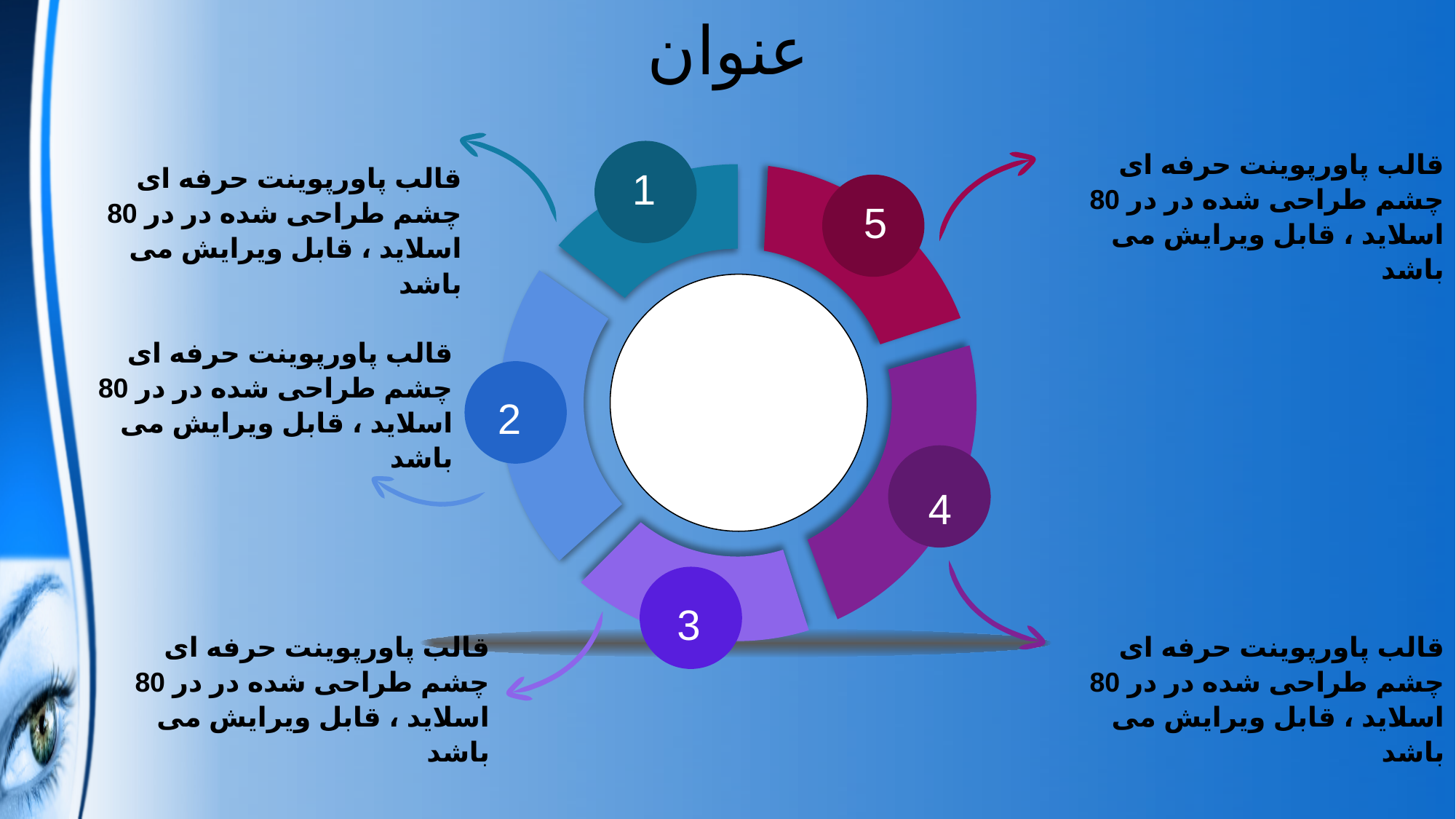

عنوان

1

قالب پاورپوينت حرفه ای چشم طراحی شده در در 80 اسلاید ، قابل ویرایش می باشد

قالب پاورپوينت حرفه ای چشم طراحی شده در در 80 اسلاید ، قابل ویرایش می باشد
5

قالب پاورپوينت حرفه ای چشم طراحی شده در در 80 اسلاید ، قابل ویرایش می باشد

2

4

3

قالب پاورپوينت حرفه ای چشم طراحی شده در در 80 اسلاید ، قابل ویرایش می باشد
قالب پاورپوينت حرفه ای چشم طراحی شده در در 80 اسلاید ، قابل ویرایش می باشد